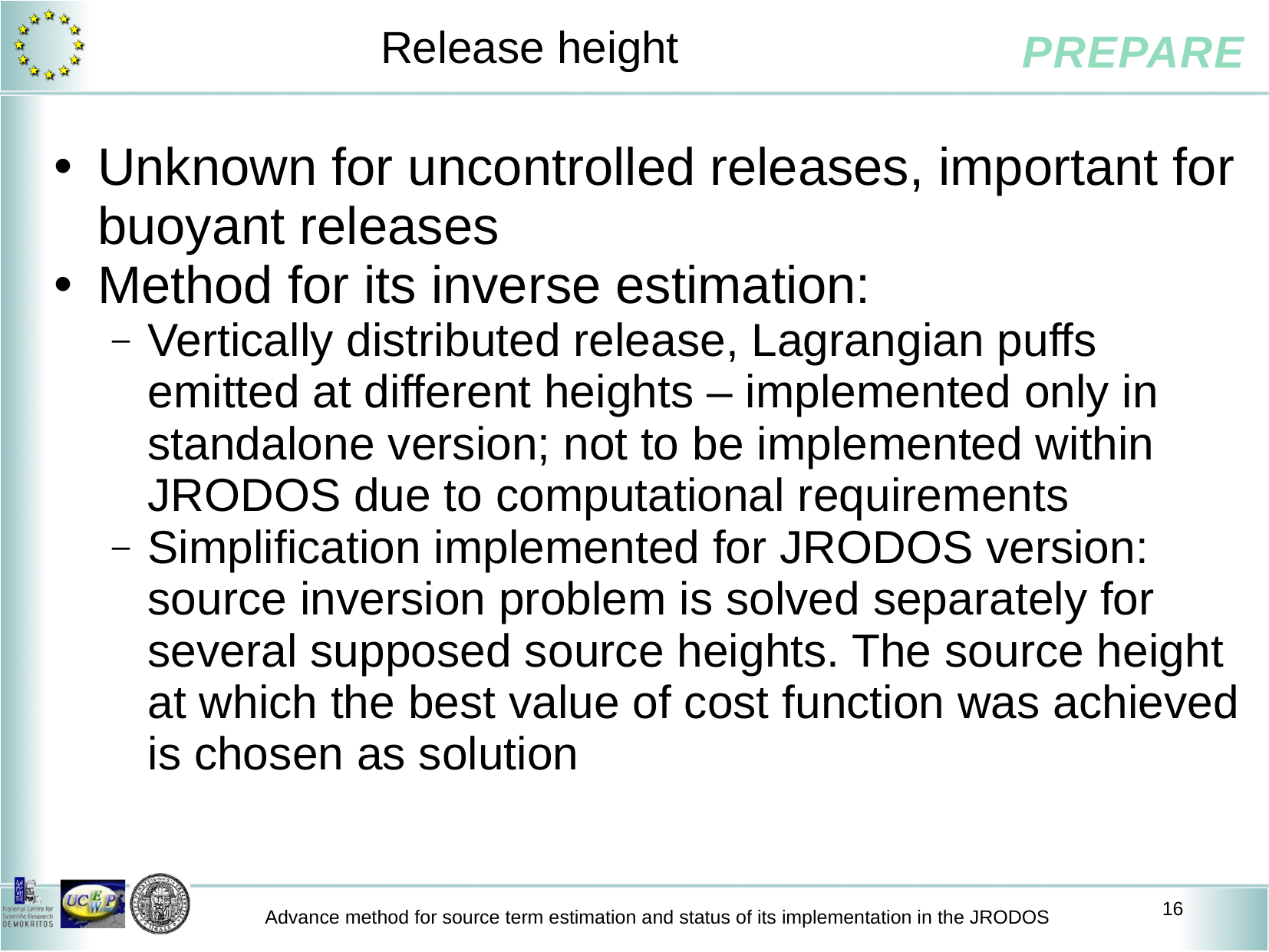

# Release height
Unknown for uncontrolled releases, important for buoyant releases
Method for its inverse estimation:
Vertically distributed release, Lagrangian puffs emitted at different heights – implemented only in standalone version; not to be implemented within JRODOS due to computational requirements
Simplification implemented for JRODOS version: source inversion problem is solved separately for several supposed source heights. The source height at which the best value of cost function was achieved is chosen as solution